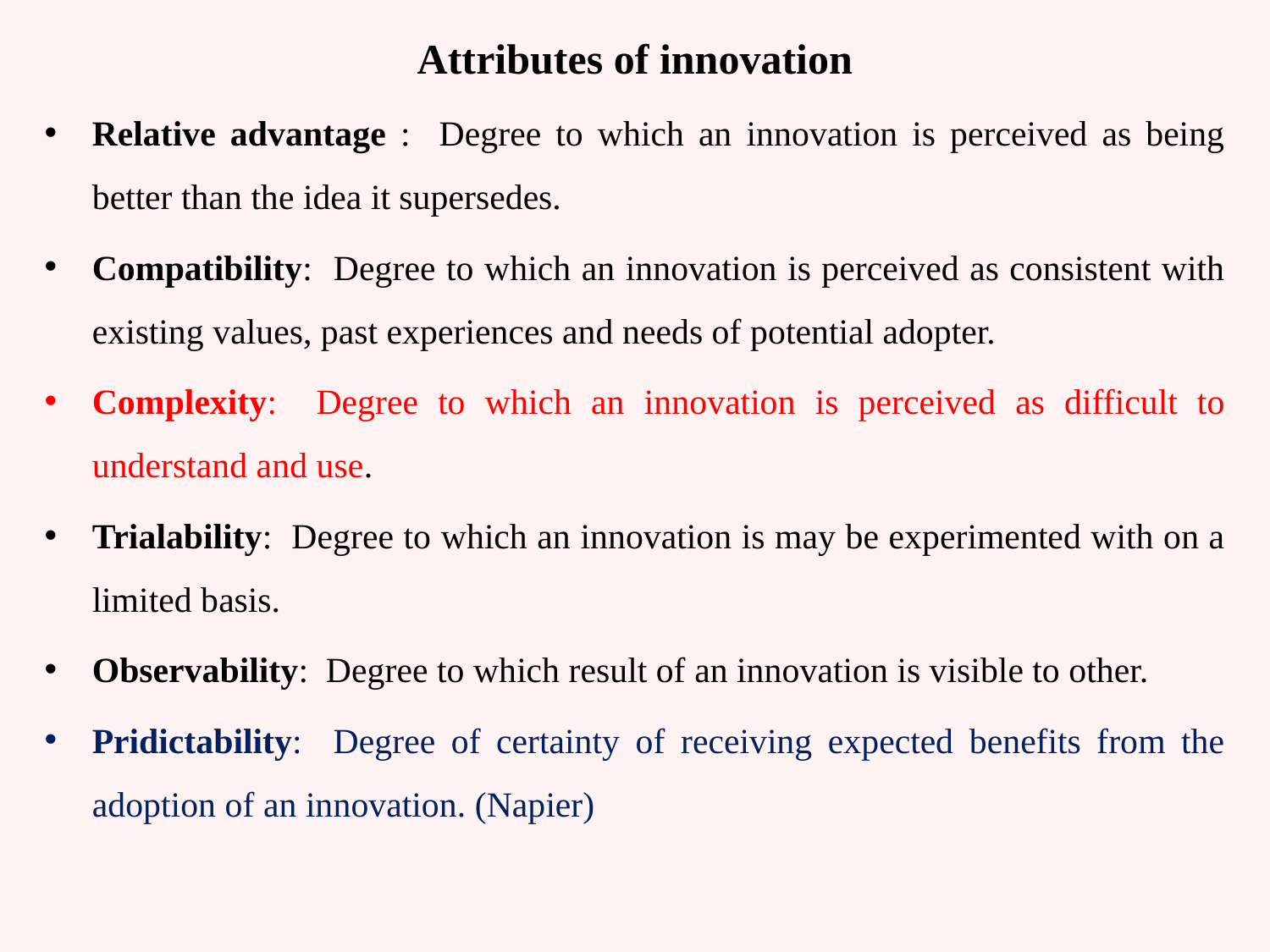

Attributes of innovation
Relative advantage :  Degree to which an innovation is perceived as being better than the idea it supersedes.
Compatibility:  Degree to which an innovation is perceived as consistent with existing values, past experiences and needs of potential adopter.
Complexity:  Degree to which an innovation is perceived as difficult to understand and use.
Trialability:  Degree to which an innovation is may be experimented with on a limited basis.
Observability:  Degree to which result of an innovation is visible to other.
Pridictability:  Degree of certainty of receiving expected benefits from the adoption of an innovation. (Napier)